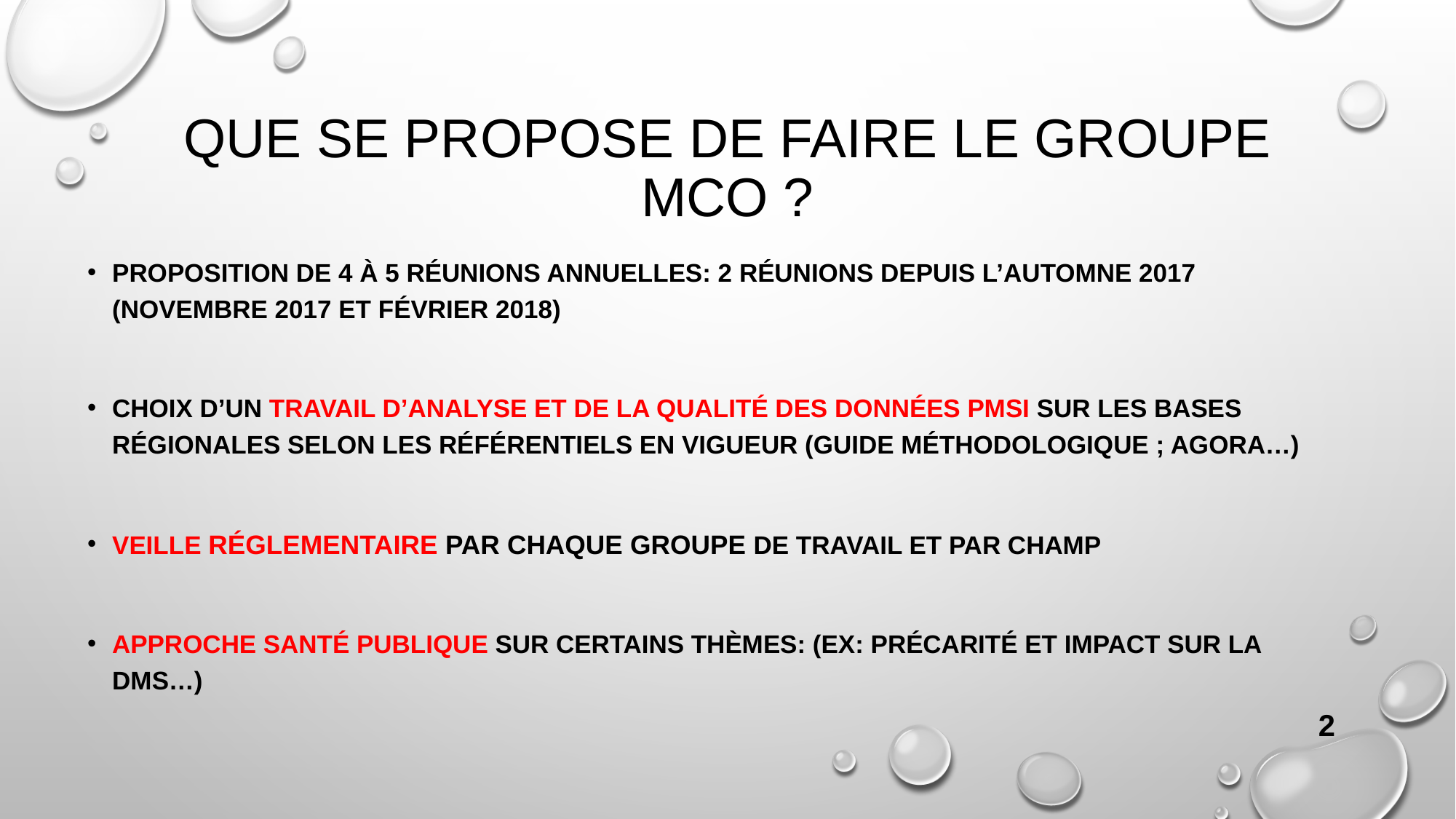

# Que se propose de faire le groupe MCO ?
Proposition de 4 à 5 réunions annuelles: 2 réunions depuis l’automne 2017 (novembre 2017 et février 2018)

Choix d’un Travail d’analyse ET de la qualité des données pmsi sur les bases régionales selon les référentiels en vigueur (guide méthodologique ; agora…)

Veille réglementaire par chaque groupe de travail et par champ

Approche santé publique sur certains thèmes: (ex: précarité et impact sur la dms…)

2